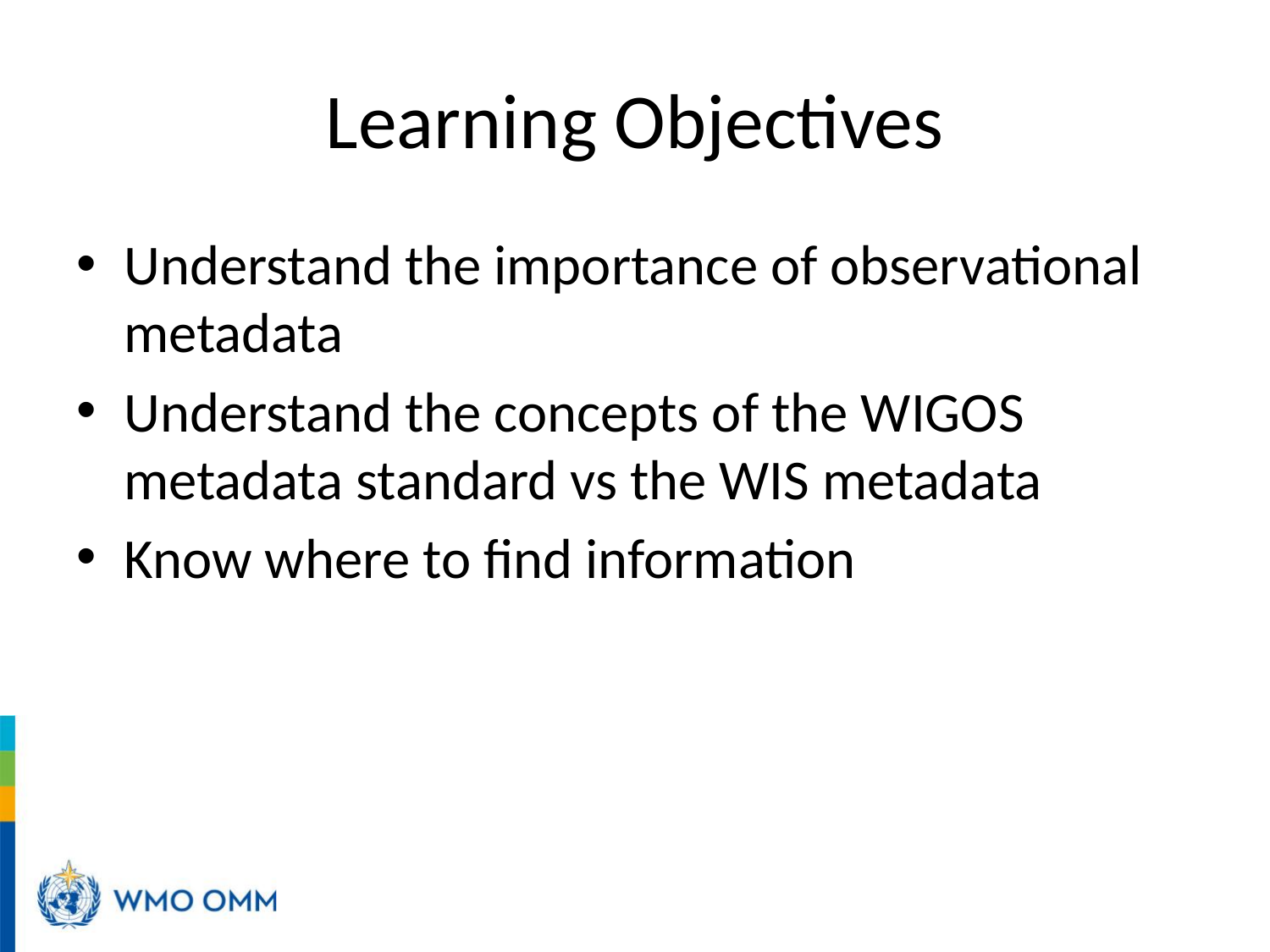

# Learning Objectives
Understand the importance of observational metadata
Understand the concepts of the WIGOS metadata standard vs the WIS metadata
Know where to find information